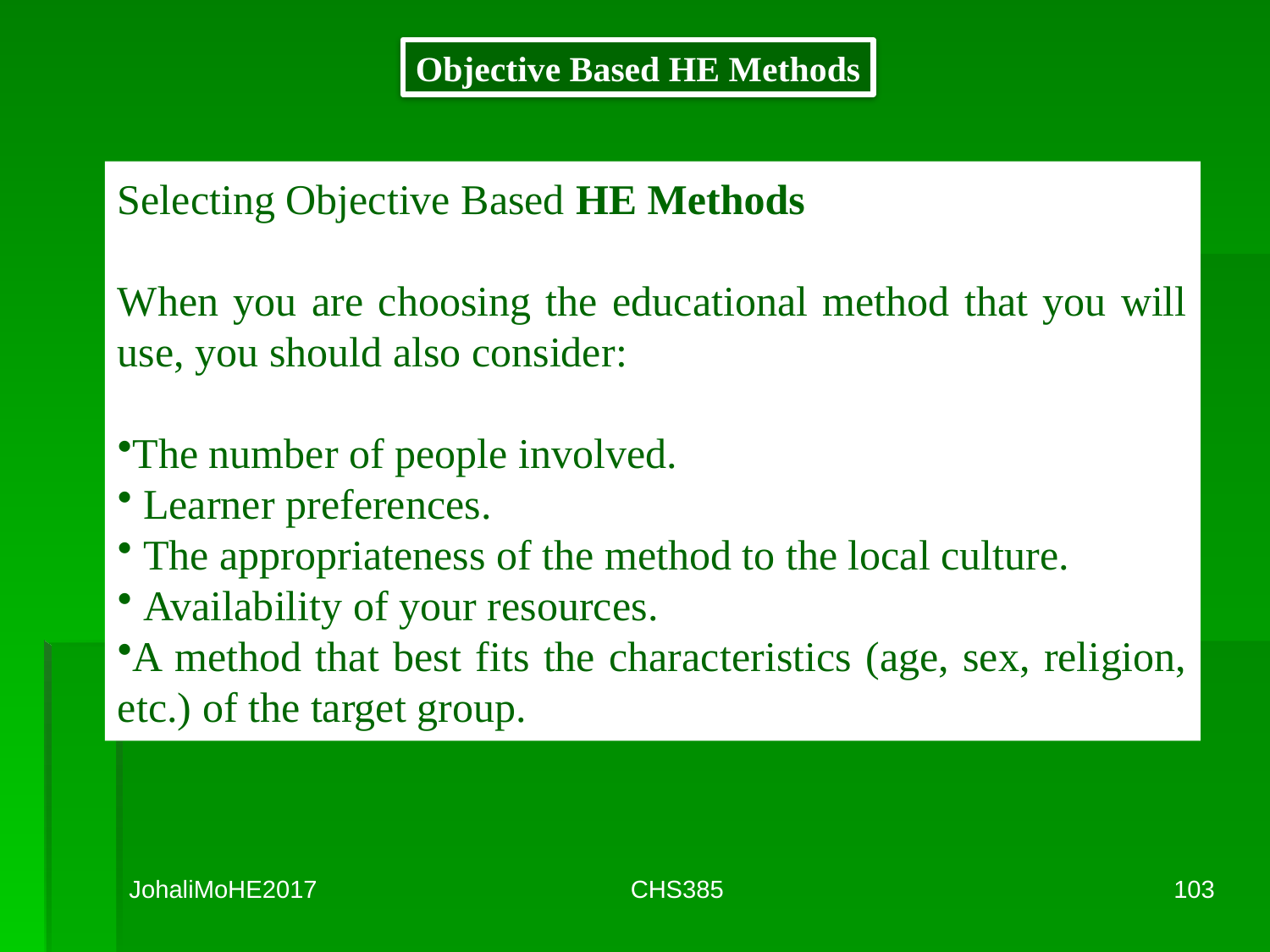

Objective Based HE Methods
Selecting Objective Based HE Methods

When you are choosing the educational method that you will use, you should also consider:

The number of people involved.
 Learner preferences.
 The appropriateness of the method to the local culture.
 Availability of your resources.
A method that best fits the characteristics (age, sex, religion, etc.) of the target group.
JohaliMoHE2017
CHS385
103